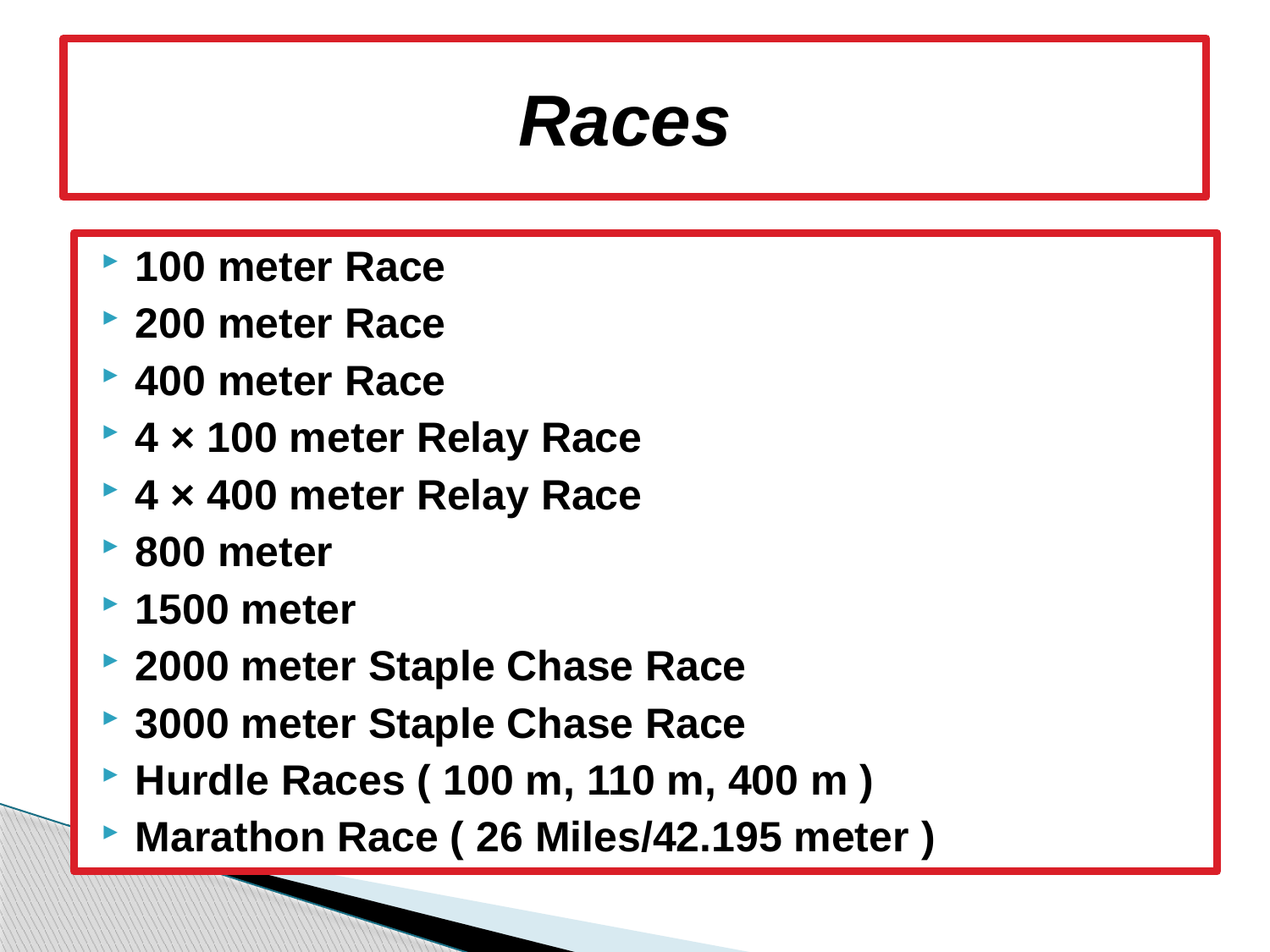

# Races
100 meter Race
200 meter Race
400 meter Race
4 × 100 meter Relay Race
4 × 400 meter Relay Race
800 meter
1500 meter
2000 meter Staple Chase Race
3000 meter Staple Chase Race
Hurdle Races ( 100 m, 110 m, 400 m )
Marathon Race ( 26 Miles/42.195 meter )